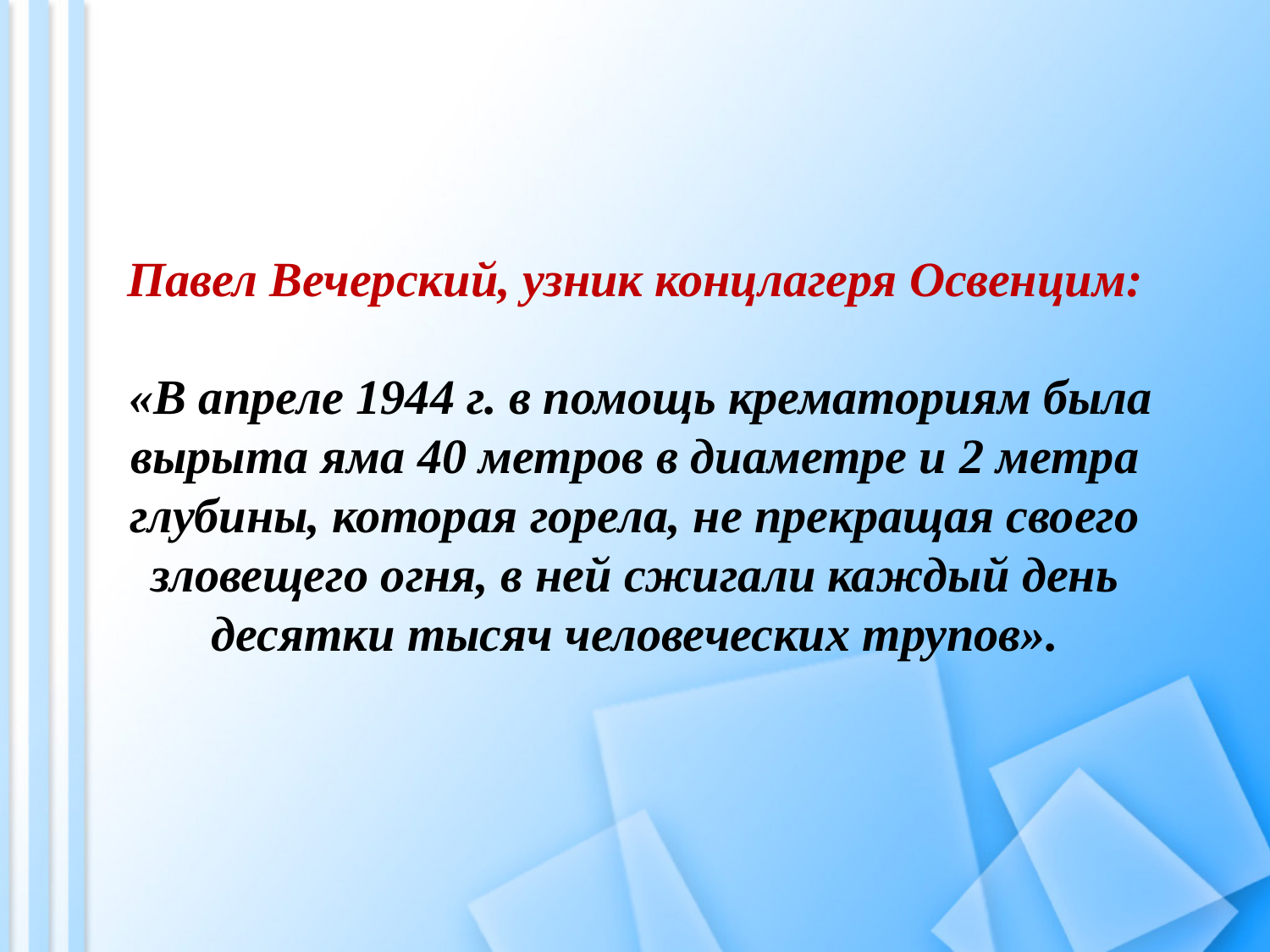

# Павел Вечерский, узник концлагеря Освенцим: «В апреле 1944 г. в помощь крематориям была вырыта яма 40 метров в диаметре и 2 метра глубины, которая горела, не прекращая своего зловещего огня, в ней сжигали каждый день десятки тысяч человеческих трупов».